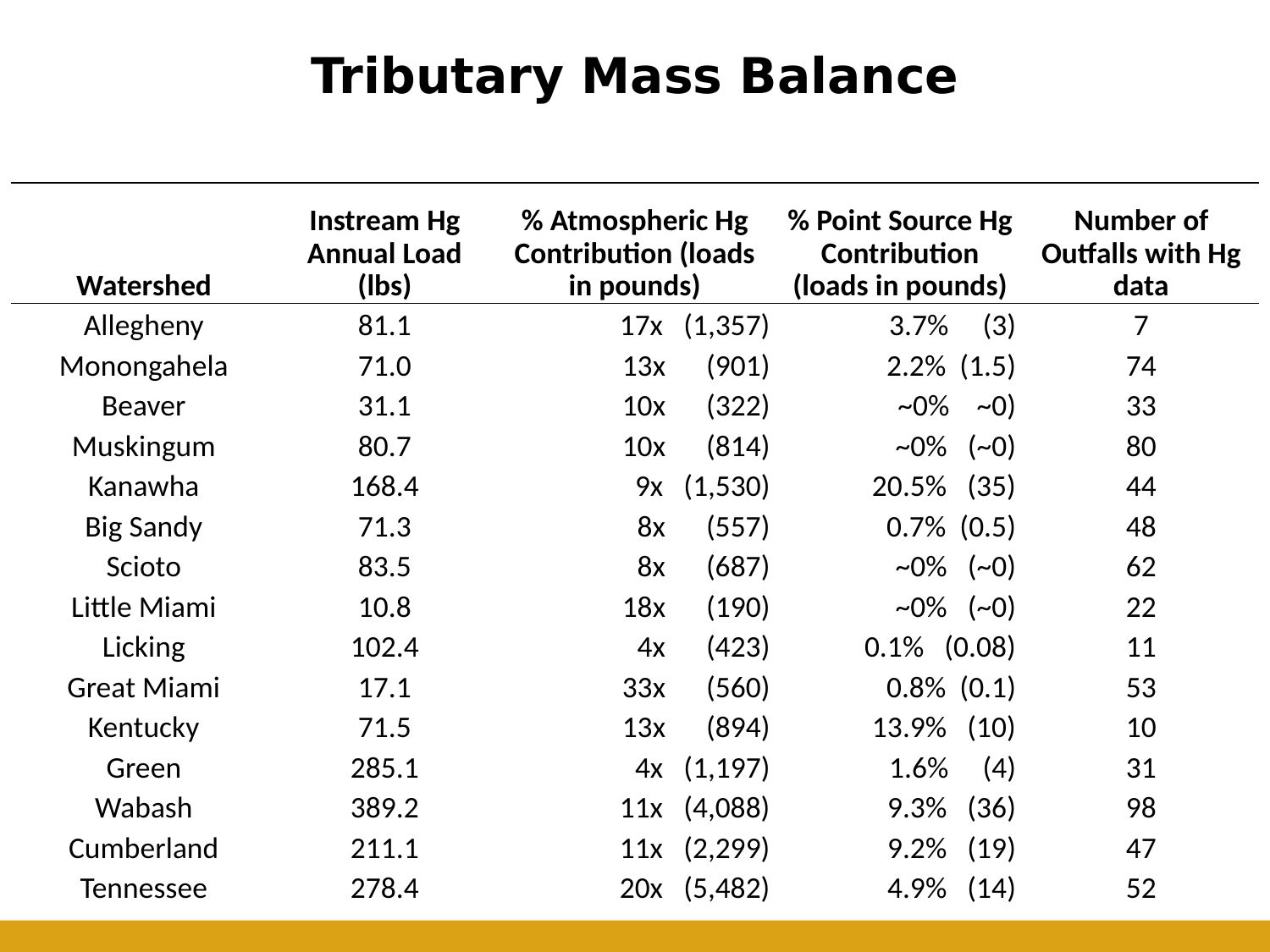

# Tributary Mass Balance
|  |  |  |  |  |
| --- | --- | --- | --- | --- |
| Watershed | Instream Hg Annual Load (lbs) | % Atmospheric Hg Contribution (loads in pounds) | % Point Source Hg Contribution (loads in pounds) | Number of Outfalls with Hg data |
| Allegheny | 81.1 | 17x (1,357) | 3.7% (3) | 7 |
| Monongahela | 71.0 | 13x (901) | 2.2% (1.5) | 74 |
| Beaver | 31.1 | 10x (322) | ~0% ~0) | 33 |
| Muskingum | 80.7 | 10x (814) | ~0% (~0) | 80 |
| Kanawha | 168.4 | 9x (1,530) | 20.5% (35) | 44 |
| Big Sandy | 71.3 | 8x (557) | 0.7% (0.5) | 48 |
| Scioto | 83.5 | 8x (687) | ~0% (~0) | 62 |
| Little Miami | 10.8 | 18x (190) | ~0% (~0) | 22 |
| Licking | 102.4 | 4x (423) | 0.1% (0.08) | 11 |
| Great Miami | 17.1 | 33x (560) | 0.8% (0.1) | 53 |
| Kentucky | 71.5 | 13x (894) | 13.9% (10) | 10 |
| Green | 285.1 | 4x (1,197) | 1.6% (4) | 31 |
| Wabash | 389.2 | 11x (4,088) | 9.3% (36) | 98 |
| Cumberland | 211.1 | 11x (2,299) | 9.2% (19) | 47 |
| Tennessee | 278.4 | 20x (5,482) | 4.9% (14) | 52 |